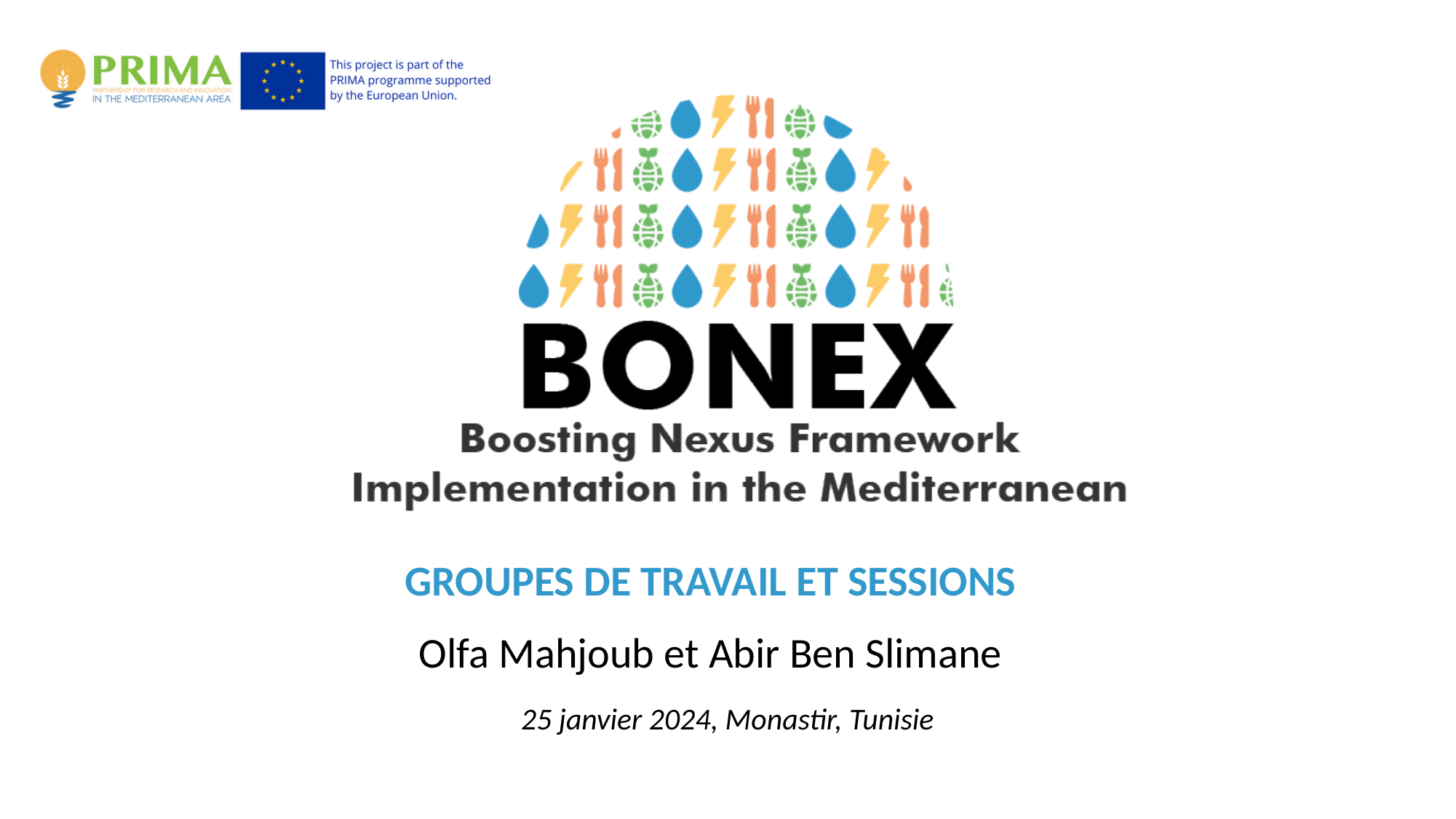

GROUPES DE TRAVAIL ET SESSIONS
Olfa Mahjoub et Abir Ben Slimane
25 janvier 2024, Monastir, Tunisie